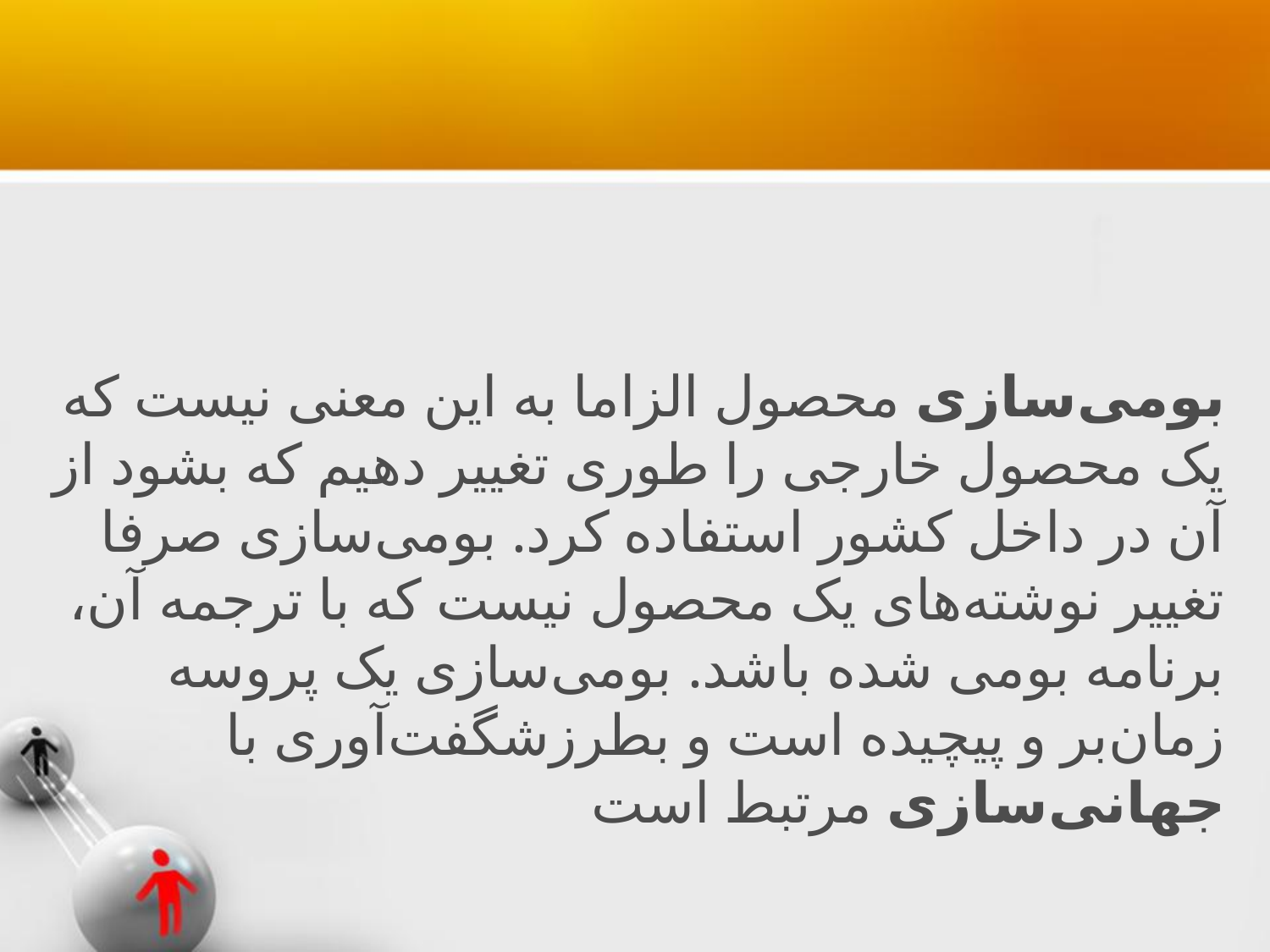

#
بومی‌سازی محصول الزاما به این معنی نیست که یک محصول خارجی را طوری تغییر دهیم که بشود از آن در داخل کشور استفاده کرد. بومی‌سازی صرفا تغییر نوشته‌های یک محصول نیست که با ترجمه آن، برنامه بومی شده باشد. بومی‌سازی یک پروسه زمان‌بر و پیچیده است و بطرزشگفت‌آوری با جهانی‌سازی مرتبط است